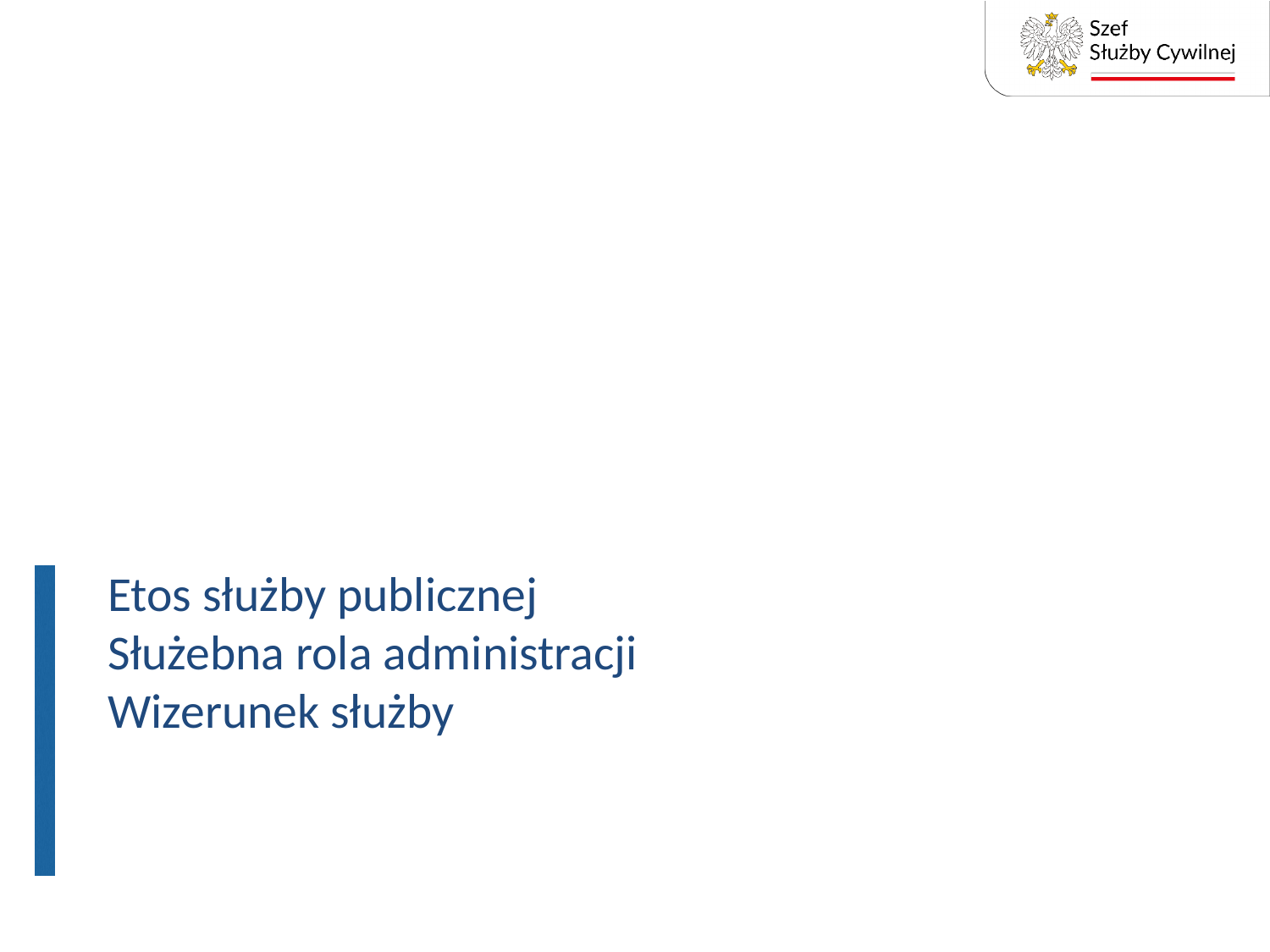

# Etos służby publicznej Służebna rola administracji Wizerunek służby